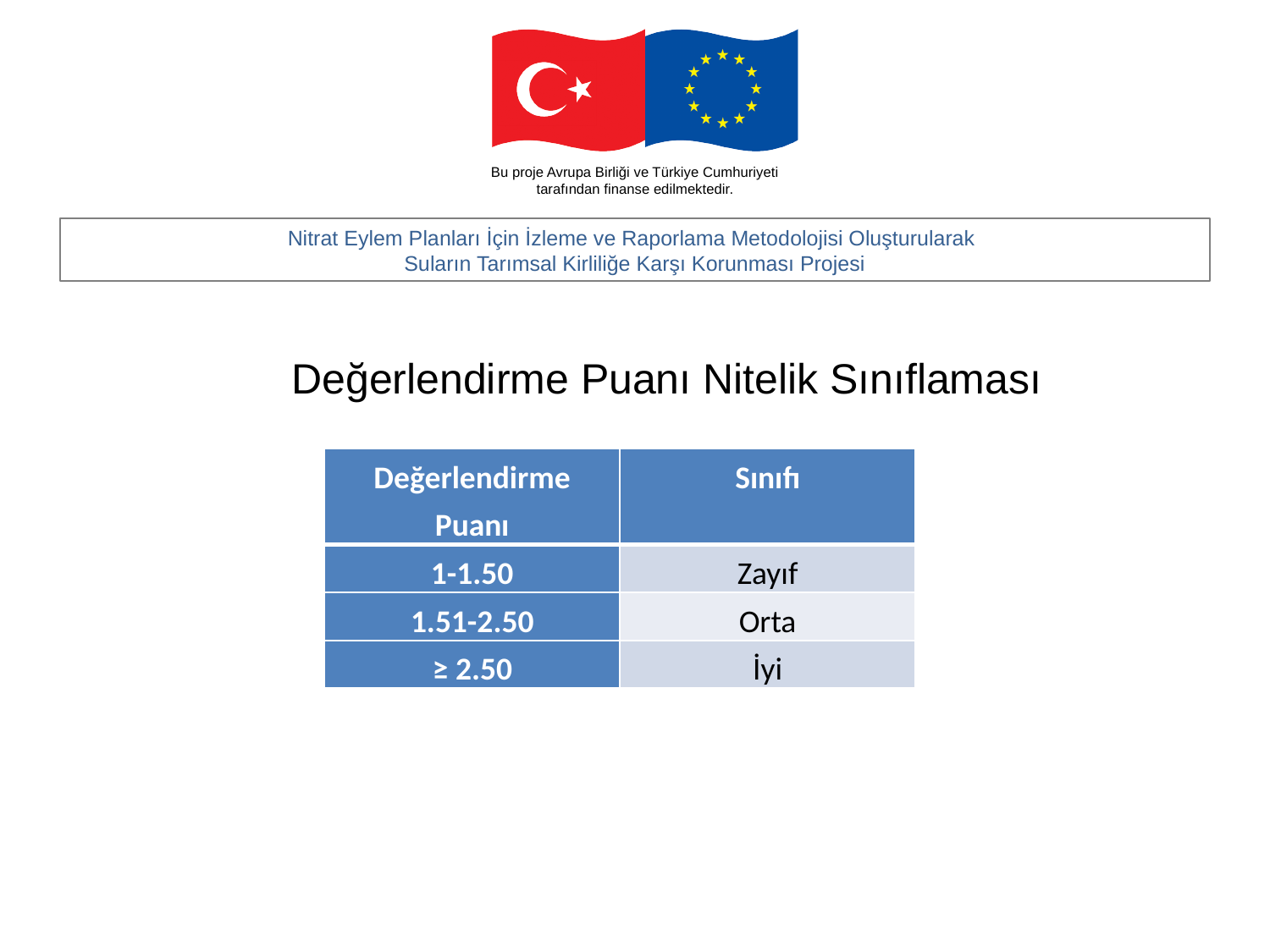

Değerlendirme Puanı Nitelik Sınıflaması

| Değerlendirme Puanı | Sınıfı |
| --- | --- |
| 1-1.50 | Zayıf |
| 1.51-2.50 | Orta |
| ≥ 2.50 | İyi |